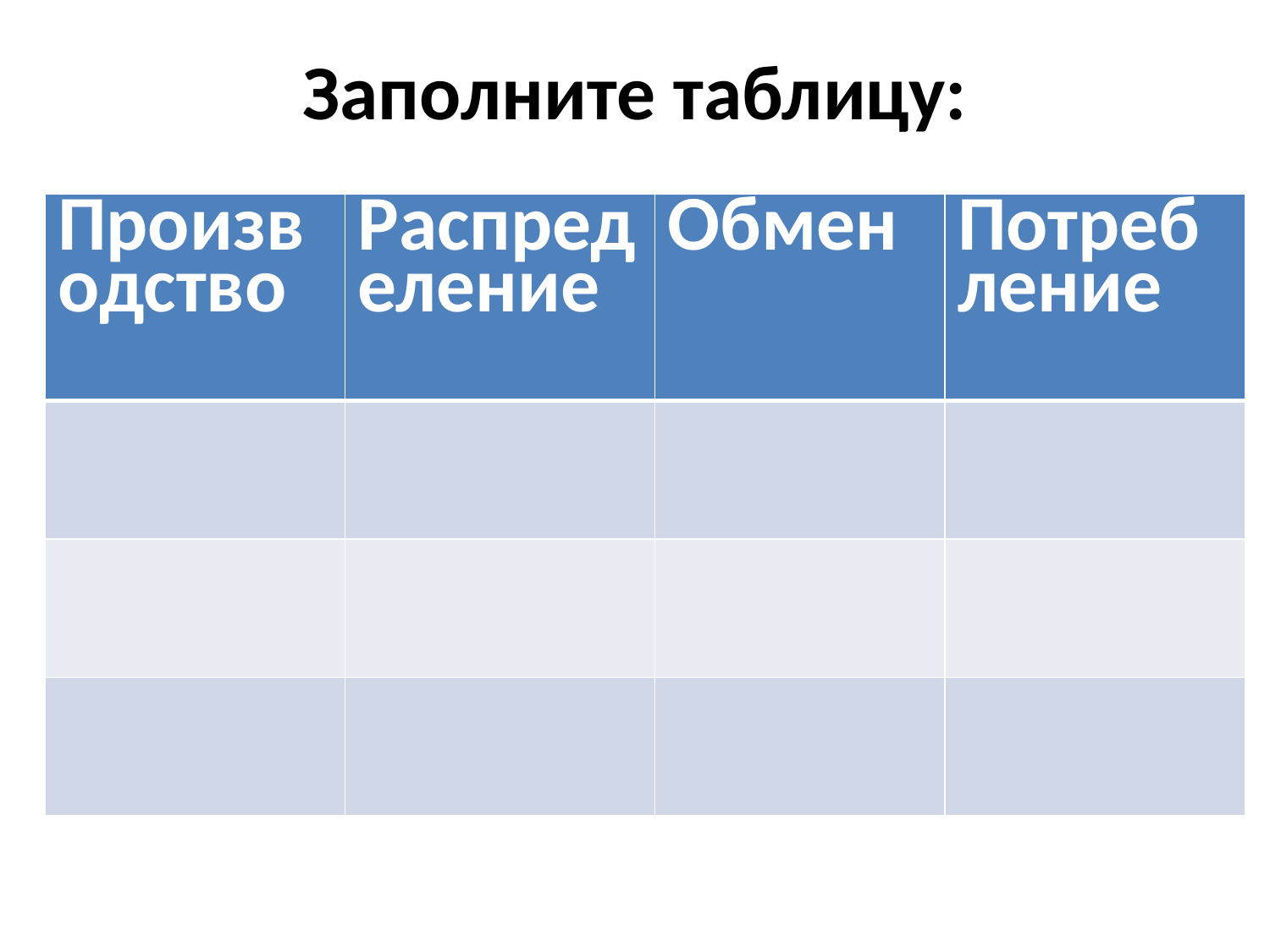

# Заполните таблицу:
| Производство | Распределение | Обмен | Потребление |
| --- | --- | --- | --- |
|  |  |  |  |
|  |  |  |  |
|  |  |  |  |